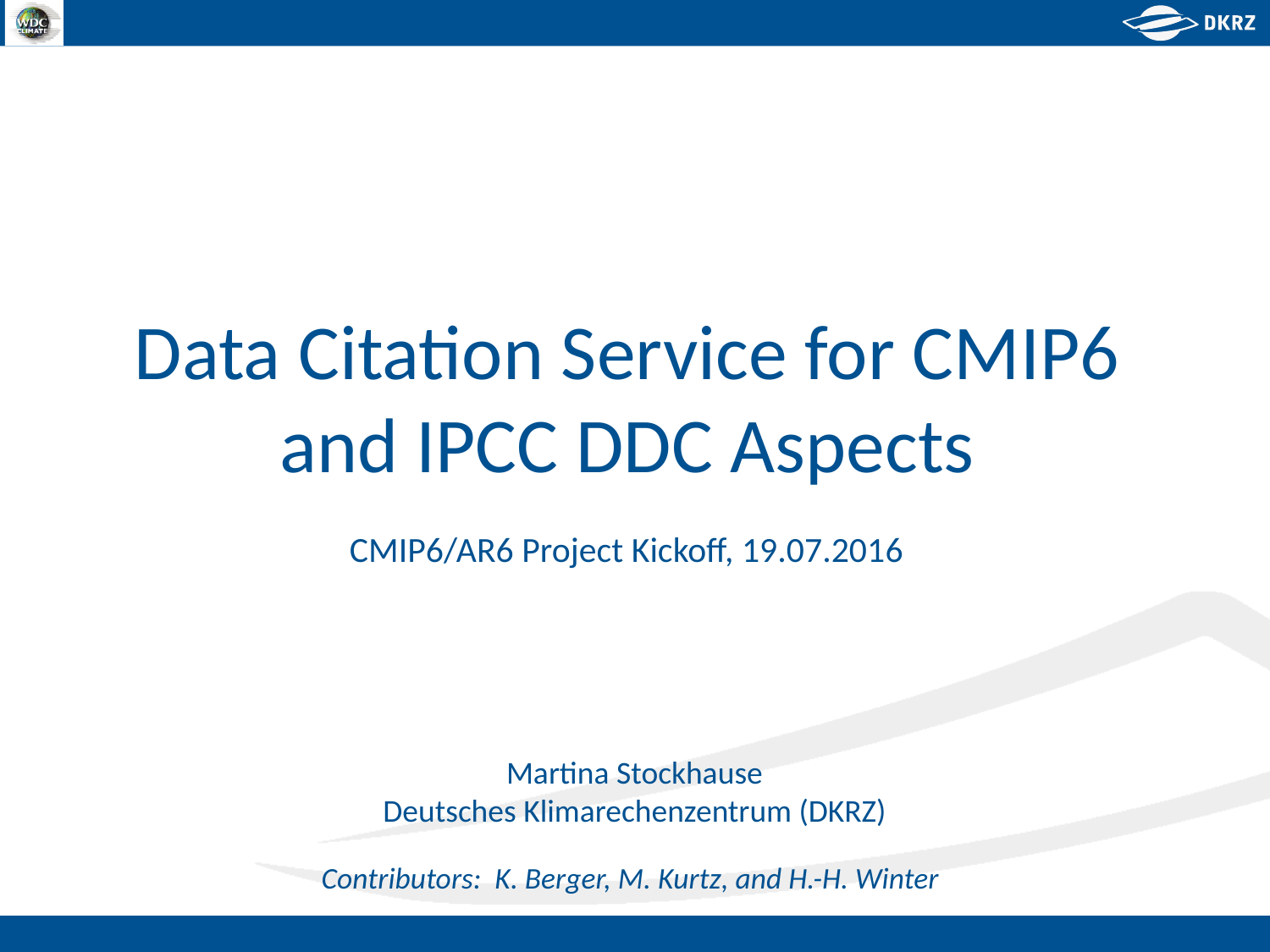

# Data Citation Service for CMIP6 and IPCC DDC Aspects
CMIP6/AR6 Project Kickoff, 19.07.2016